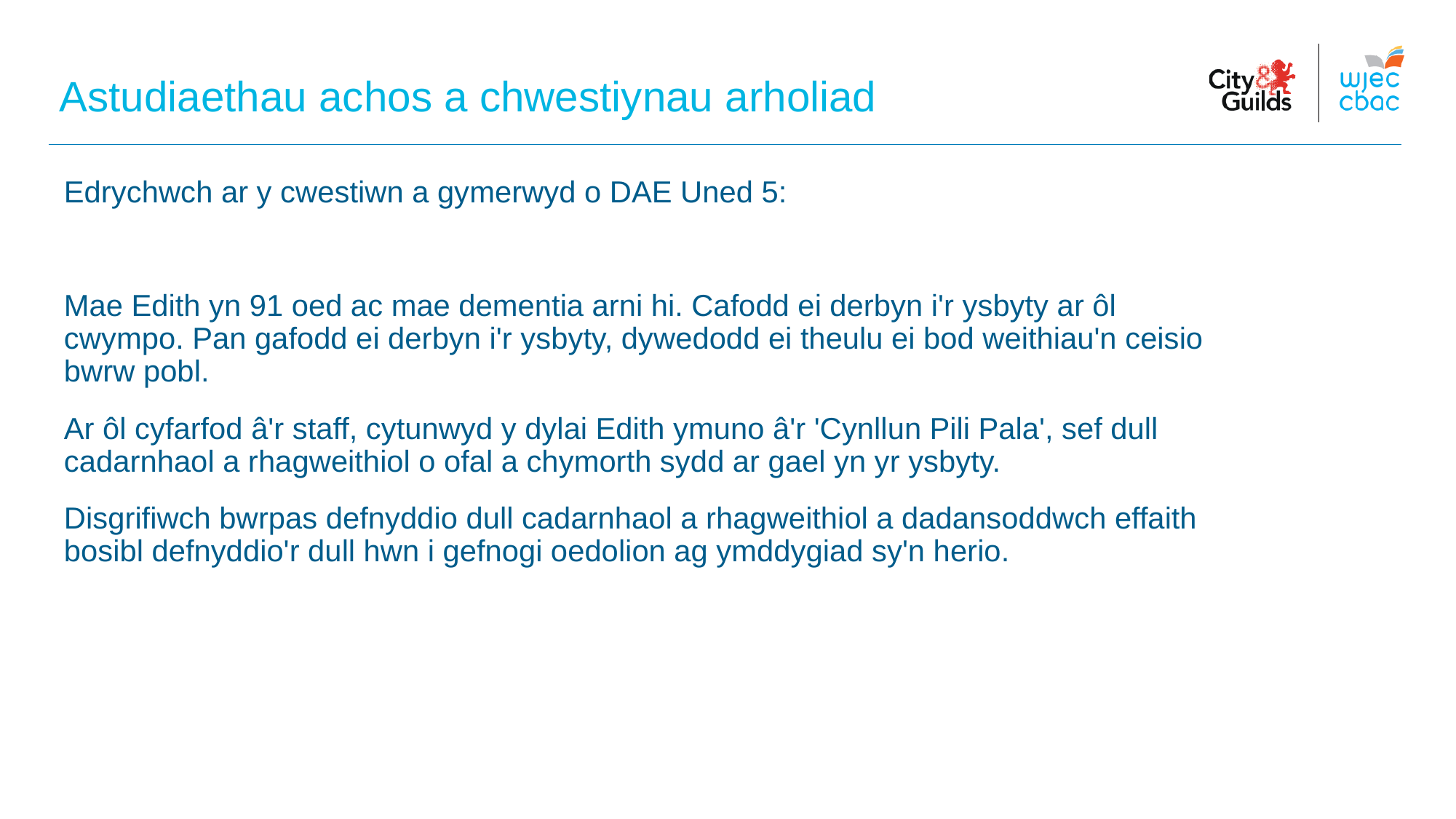

# Astudiaethau achos a chwestiynau arholiad
Edrychwch ar y cwestiwn a gymerwyd o DAE Uned 5:

Mae Edith yn 91 oed ac mae dementia arni hi. Cafodd ei derbyn i'r ysbyty ar ôl cwympo. Pan gafodd ei derbyn i'r ysbyty, dywedodd ei theulu ei bod weithiau'n ceisio bwrw pobl.
Ar ôl cyfarfod â'r staff, cytunwyd y dylai Edith ymuno â'r 'Cynllun Pili Pala', sef dull cadarnhaol a rhagweithiol o ofal a chymorth sydd ar gael yn yr ysbyty.
Disgrifiwch bwrpas defnyddio dull cadarnhaol a rhagweithiol a dadansoddwch effaith bosibl defnyddio'r dull hwn i gefnogi oedolion ag ymddygiad sy'n herio.